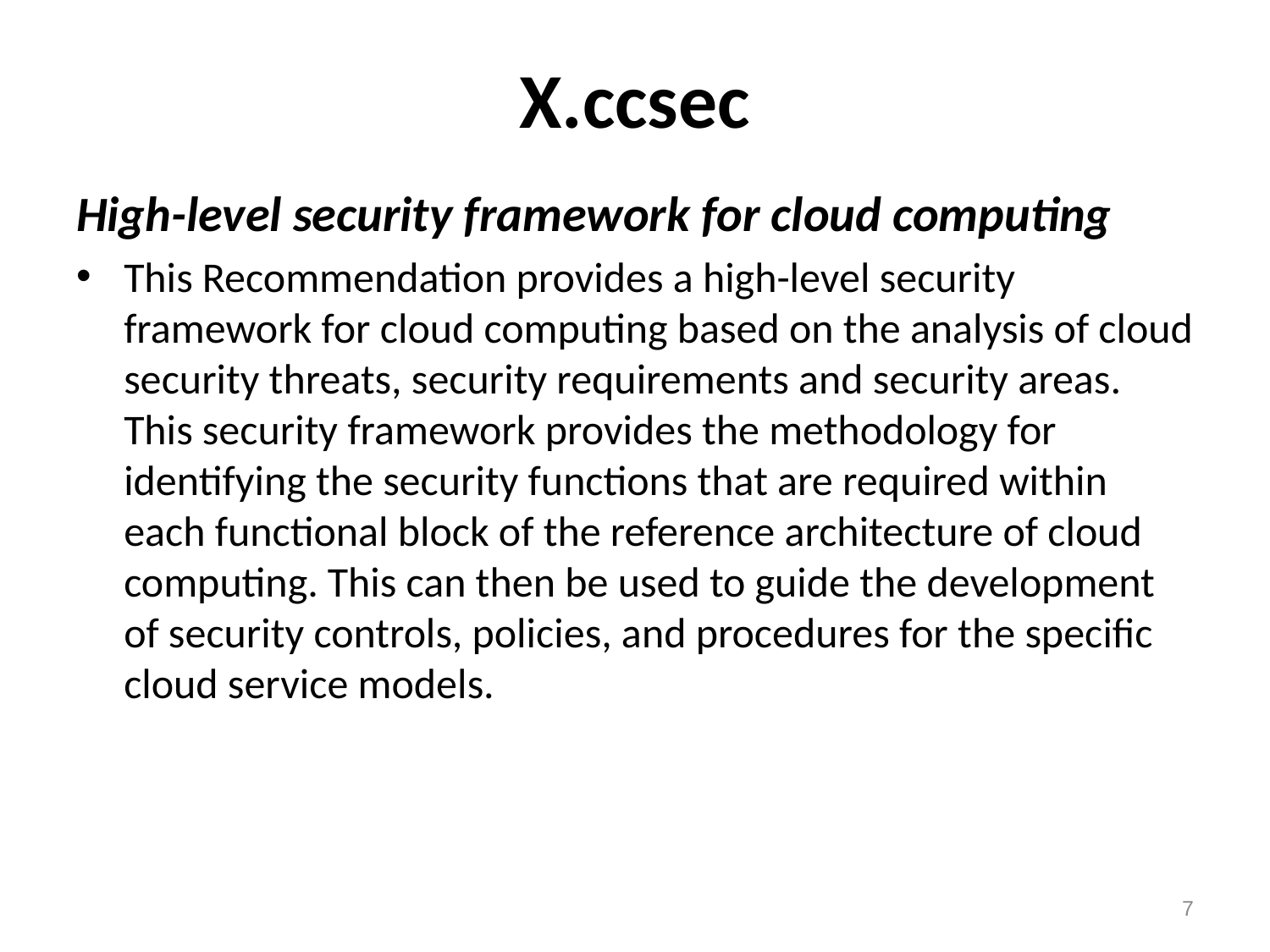

X.ccsec
High-level security framework for cloud computing
This Recommendation provides a high-level security framework for cloud computing based on the analysis of cloud security threats, security requirements and security areas. This security framework provides the methodology for identifying the security functions that are required within each functional block of the reference architecture of cloud computing. This can then be used to guide the development of security controls, policies, and procedures for the specific cloud service models.
7